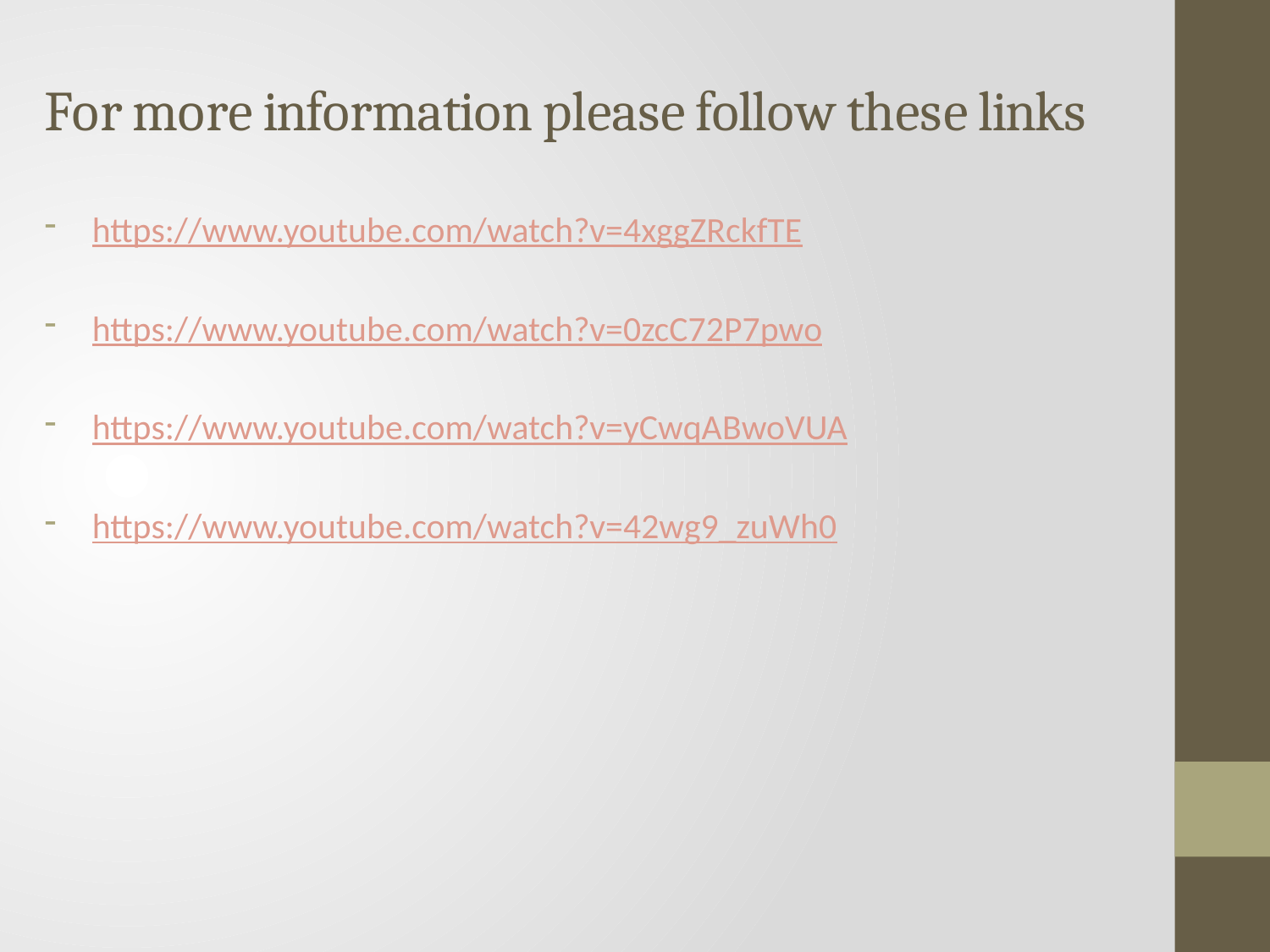

# For more information please follow these links
https://www.youtube.com/watch?v=4xggZRckfTE

https://www.youtube.com/watch?v=0zcC72P7pwo

https://www.youtube.com/watch?v=yCwqABwoVUA

https://www.youtube.com/watch?v=42wg9_zuWh0